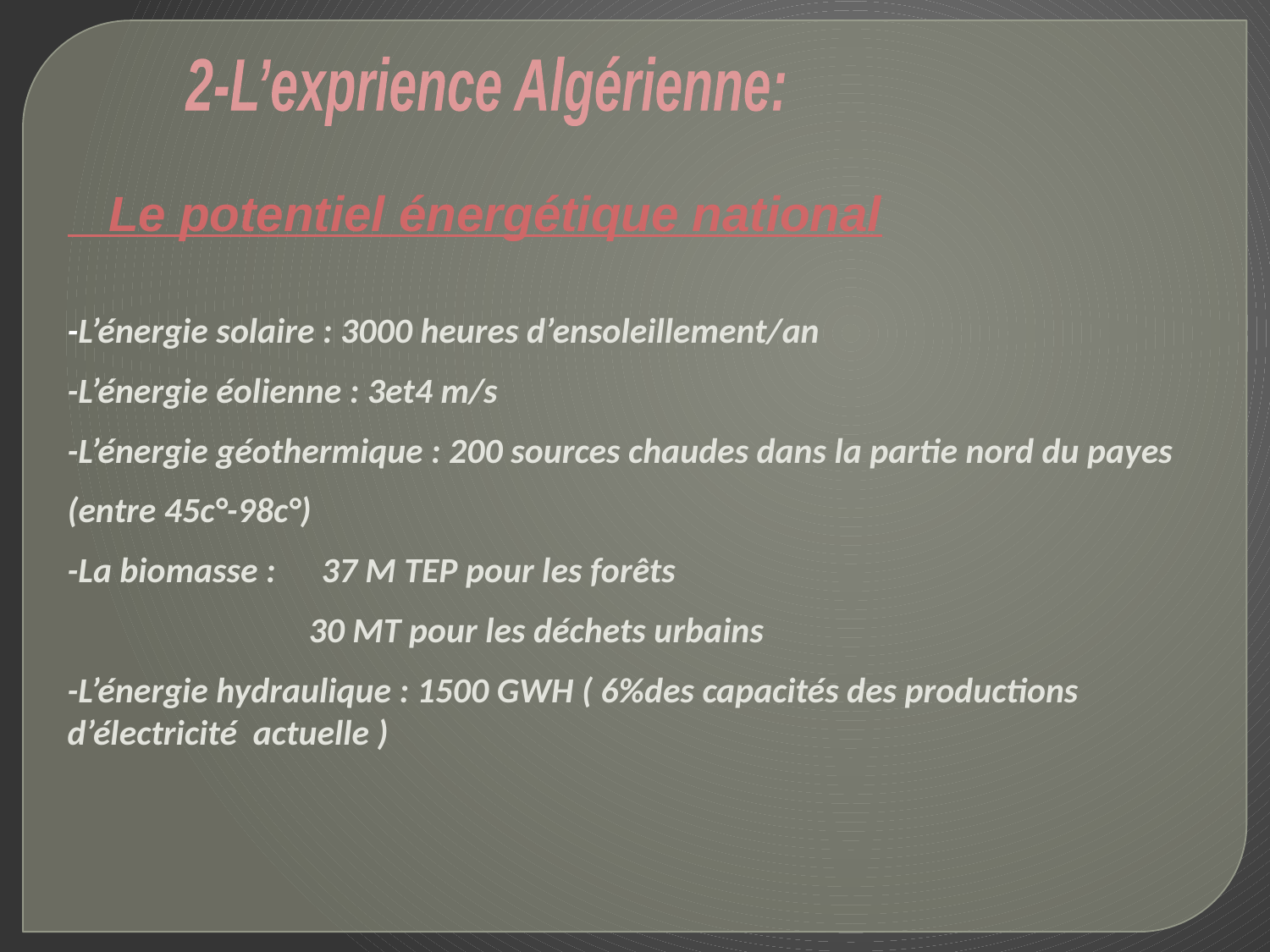

2-L’exprience Algérienne:
   Le potentiel énergétique national

-L’énergie solaire : 3000 heures d’ensoleillement/an
-L’énergie éolienne : 3et4 m/s
-L’énergie géothermique : 200 sources chaudes dans la partie nord du payes
(entre 45c°-98c°)
-La biomasse : 	37 M TEP pour les forêts
                              30 MT pour les déchets urbains
-L’énergie hydraulique : 1500 GWH ( 6%des capacités des productions d’électricité  actuelle )